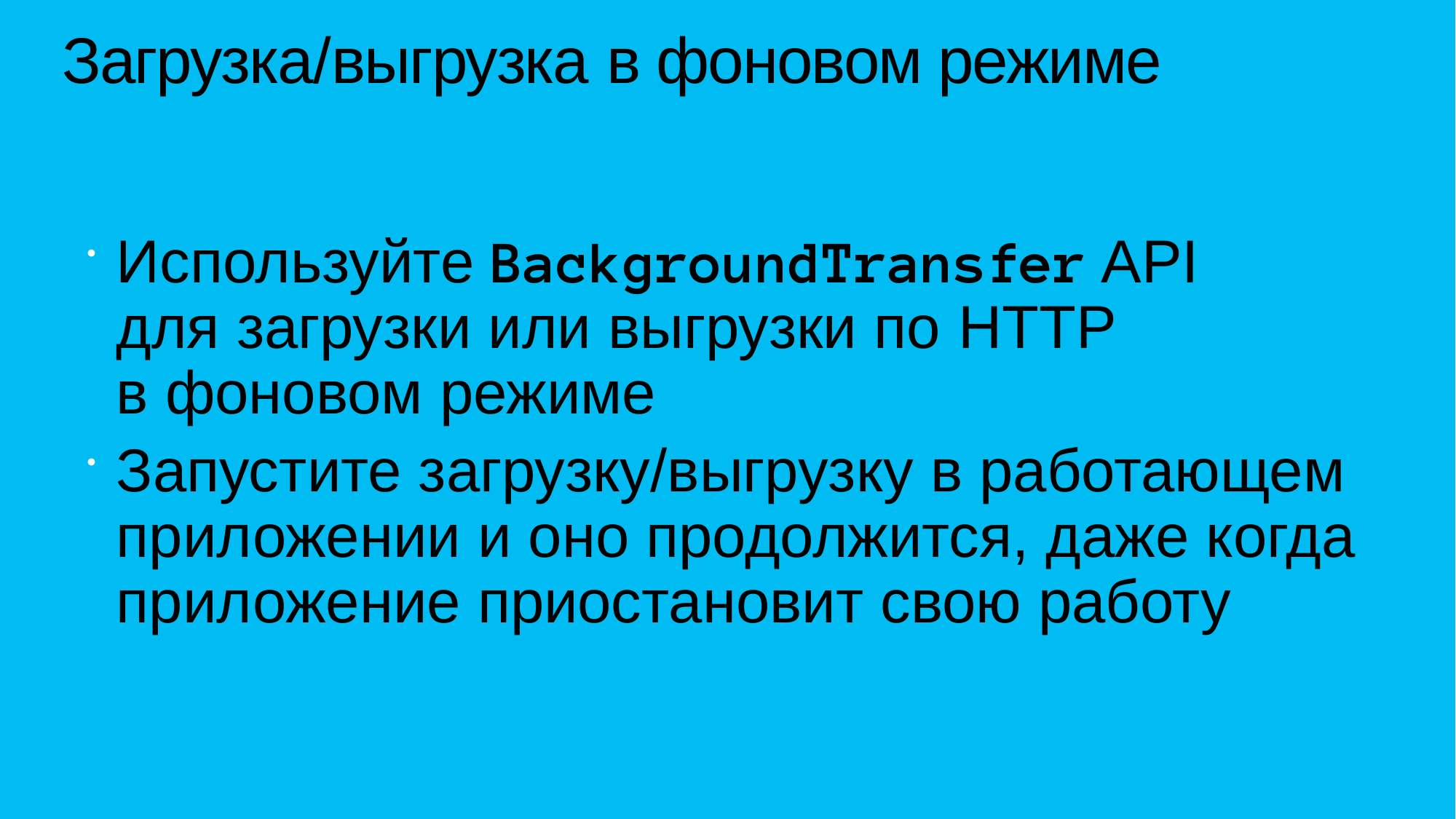

# Загрузка/выгрузка в фоновом режиме
Используйте BackgroundTransfer API
для загрузки или выгрузки по HTTP
в фоновом режиме
Запустите загрузку/выгрузку в работающем
приложении и оно продолжится, даже когда
приложение приостановит свою работу